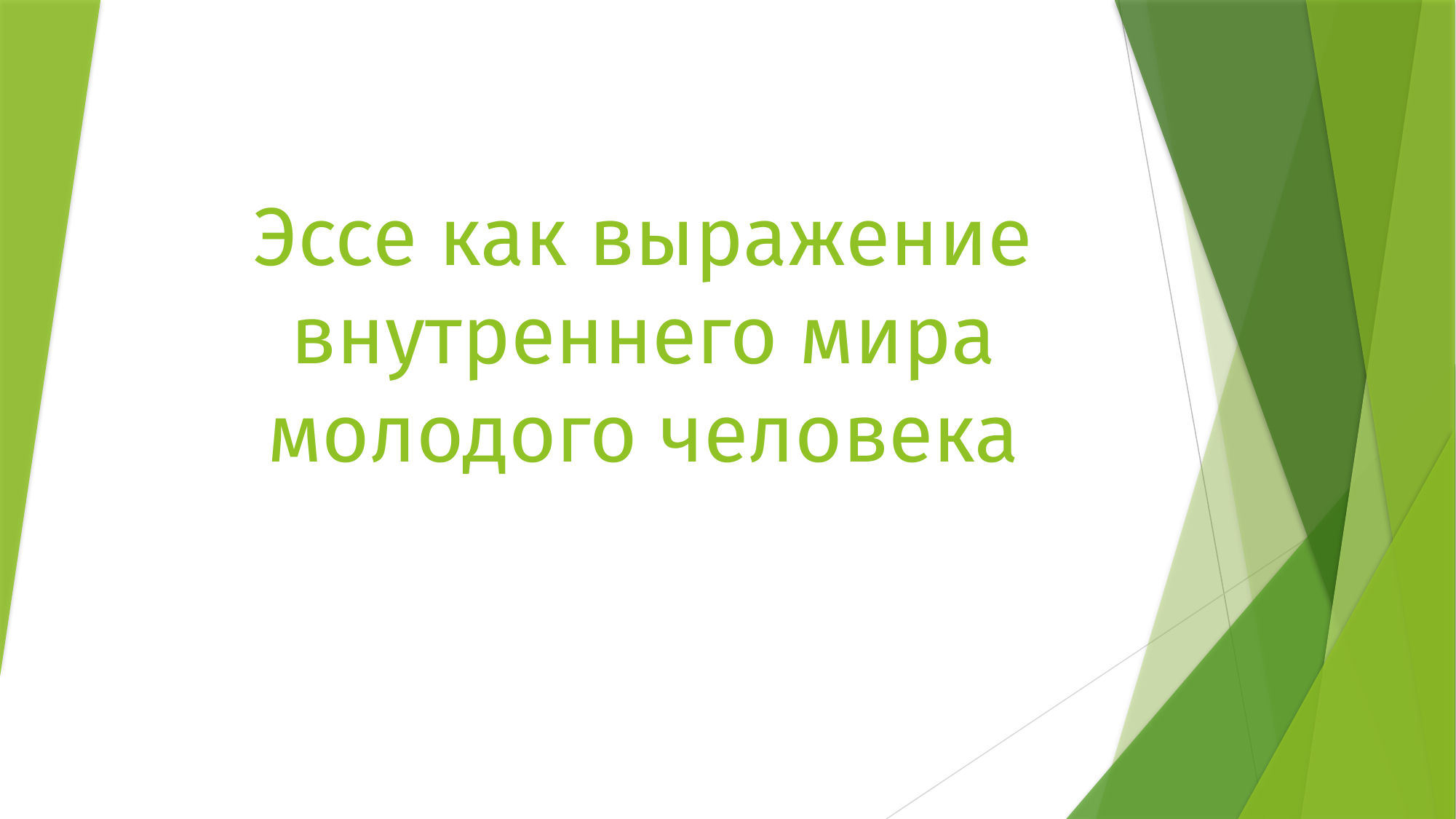

# Эссе как выражение внутреннего мира молодого человека